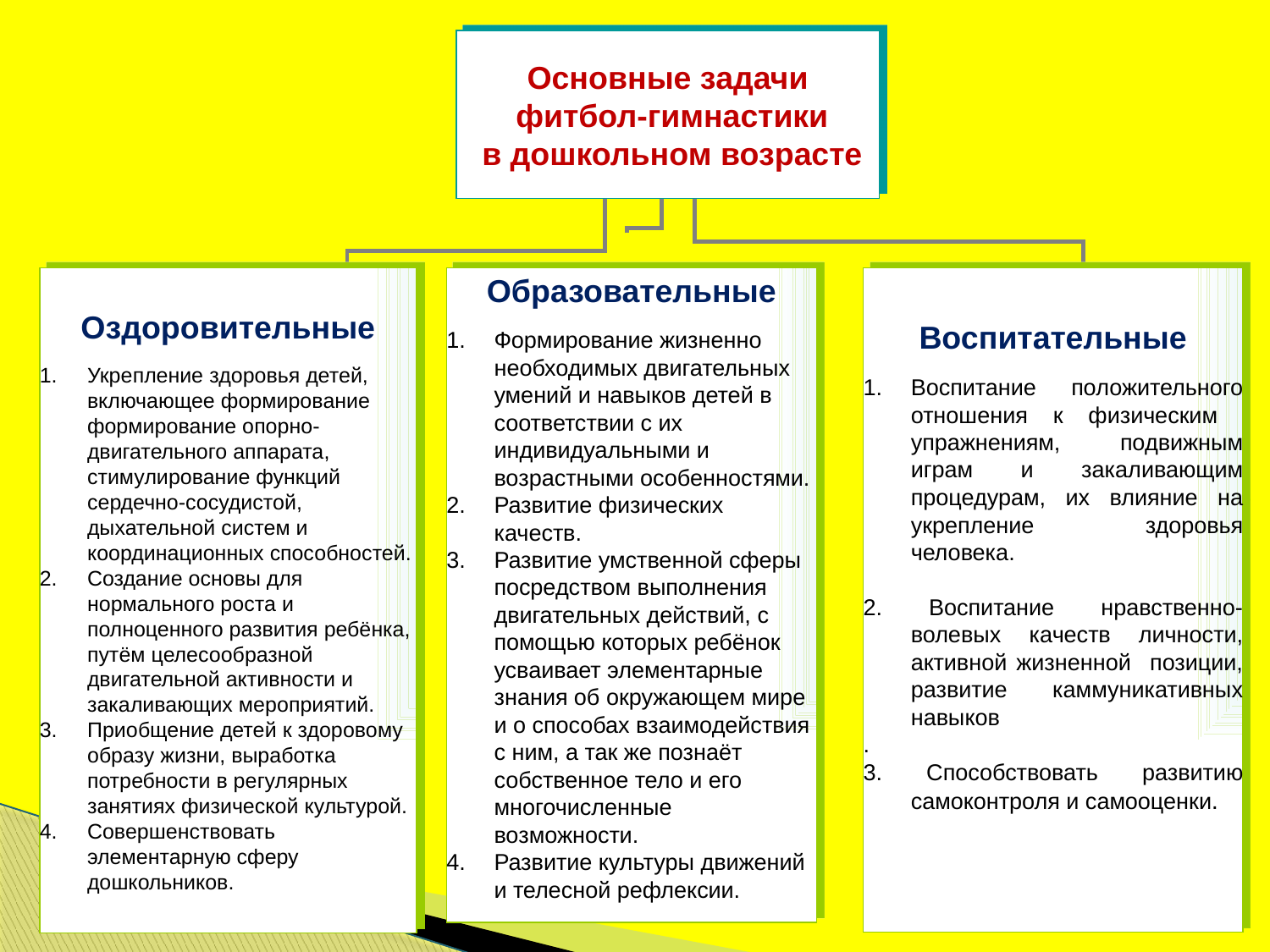

Основные задачи
 фитбол-гимнастики
 в дошкольном возрасте

Оздоровительные

Укрепление здоровья детей, включающее формирование формирование опорно-двигательного аппарата, стимулирование функций сердечно-сосудистой, дыхательной систем и координационных способностей.
Создание основы для нормального роста и полноценного развития ребёнка, путём целесообразной двигательной активности и закаливающих мероприятий.
Приобщение детей к здоровому образу жизни, выработка потребности в регулярных занятиях физической культурой.
Совершенствовать элементарную сферу дошкольников.

Образовательные

Формирование жизненно необходимых двигательных умений и навыков детей в соответствии с их индивидуальными и возрастными особенностями.
Развитие физических качеств.
Развитие умственной сферы посредством выполнения двигательных действий, с помощью которых ребёнок усваивает элементарные знания об окружающем мире и о способах взаимодействия с ним, а так же познаёт собственное тело и его  многочисленные возможности.
Развитие культуры движений и телесной рефлексии.

Воспитательные

Воспитание положительного отношения к физическим  упражнениям, подвижным играм и закаливающим процедурам, их влияние на укрепление здоровья человека.

2. Воспитание нравственно-волевых качеств личности, активной жизненной  позиции, развитие каммуникативных навыков
.
3. Способствовать развитию самоконтроля и самооценки.

|  |
| --- |
|  |
| --- |
|  |
| --- |